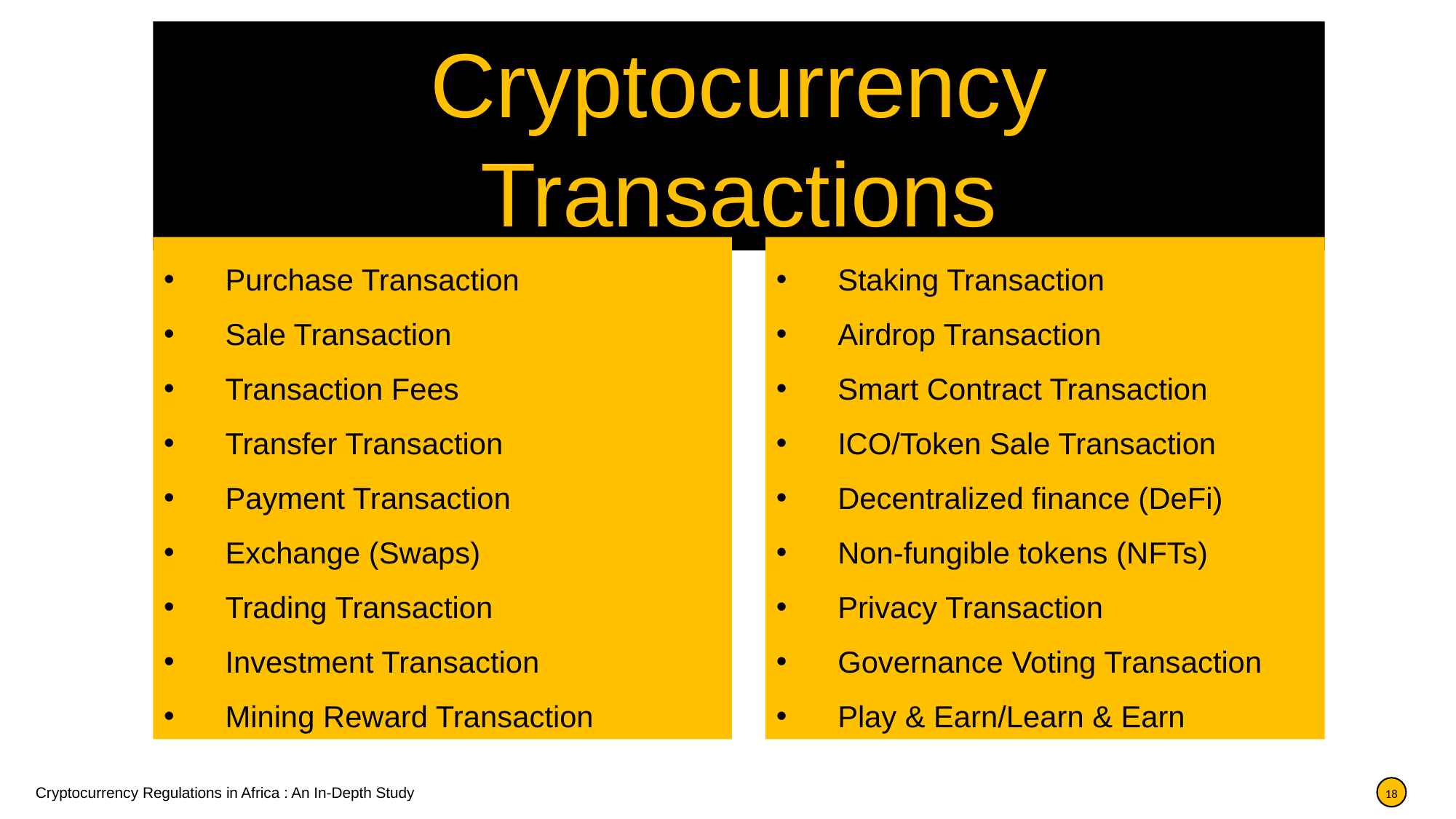

Cryptocurrency Transactions
Purchase Transaction
Sale Transaction
Transaction Fees
Transfer Transaction
Payment Transaction
Exchange (Swaps)
Trading Transaction
Investment Transaction
Mining Reward Transaction
Staking Transaction
Airdrop Transaction
Smart Contract Transaction
ICO/Token Sale Transaction
Decentralized finance (DeFi)
Non-fungible tokens (NFTs)
Privacy Transaction
Governance Voting Transaction
Play & Earn/Learn & Earn
Cryptocurrency Regulations in Africa : An In-Depth Study

18